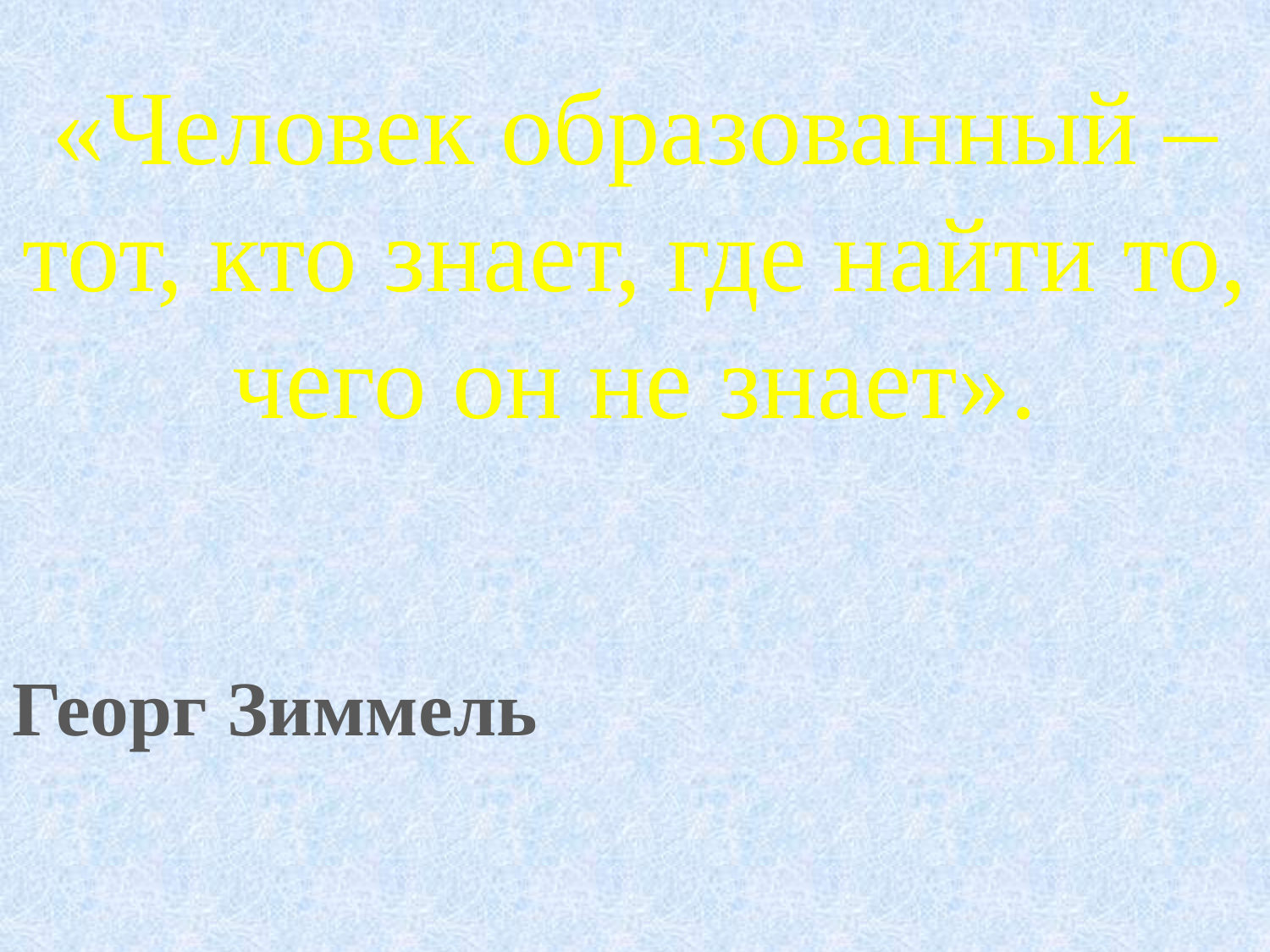

«Человек образованный – тот, кто знает, где найти то, чего он не знает».

Георг Зиммель